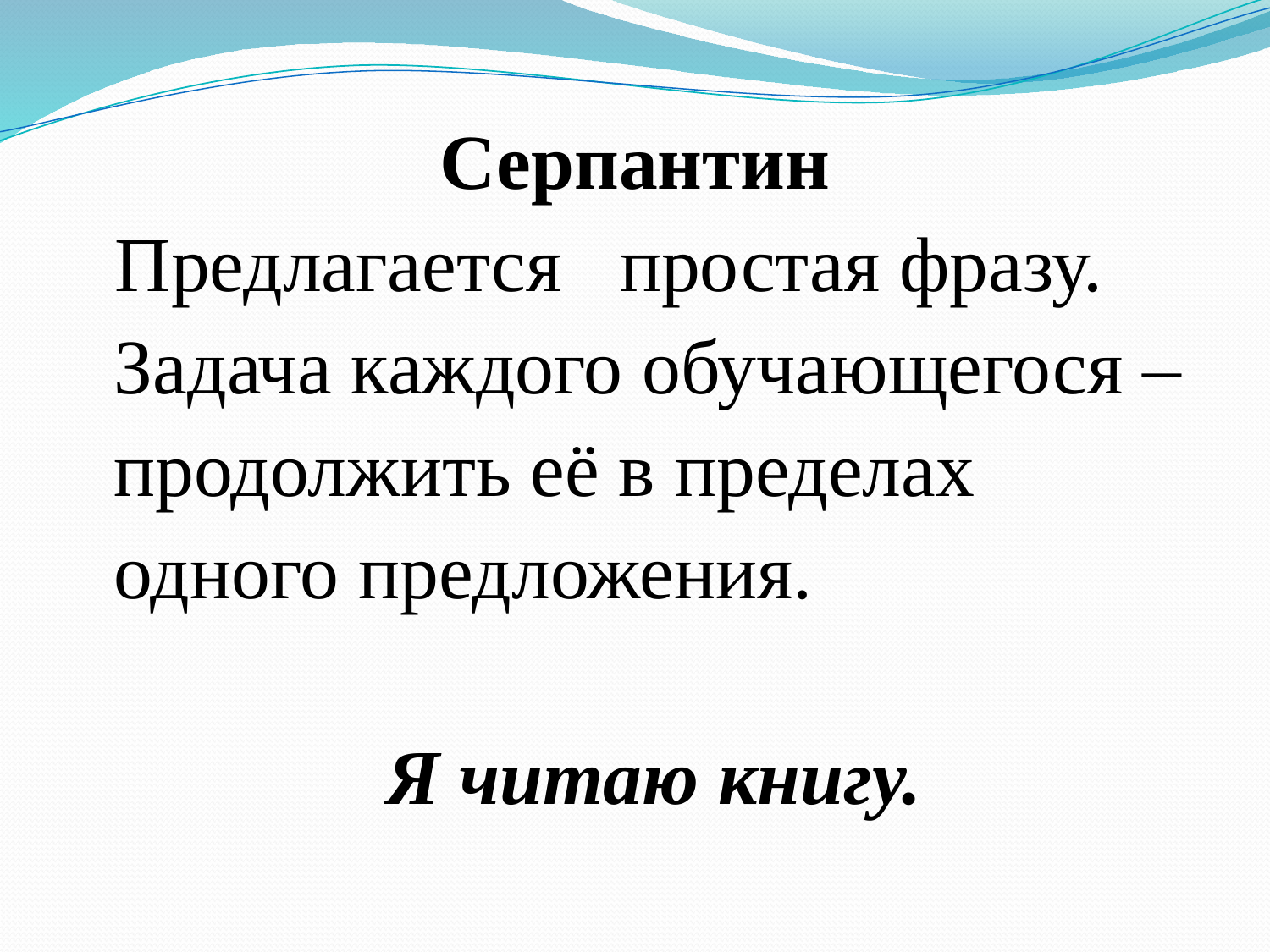

Серпантин
  Предлагается   простая фразу.
	Задача каждого обучающегося – продолжить её в пределах одного предложения.

	Я читаю книгу.